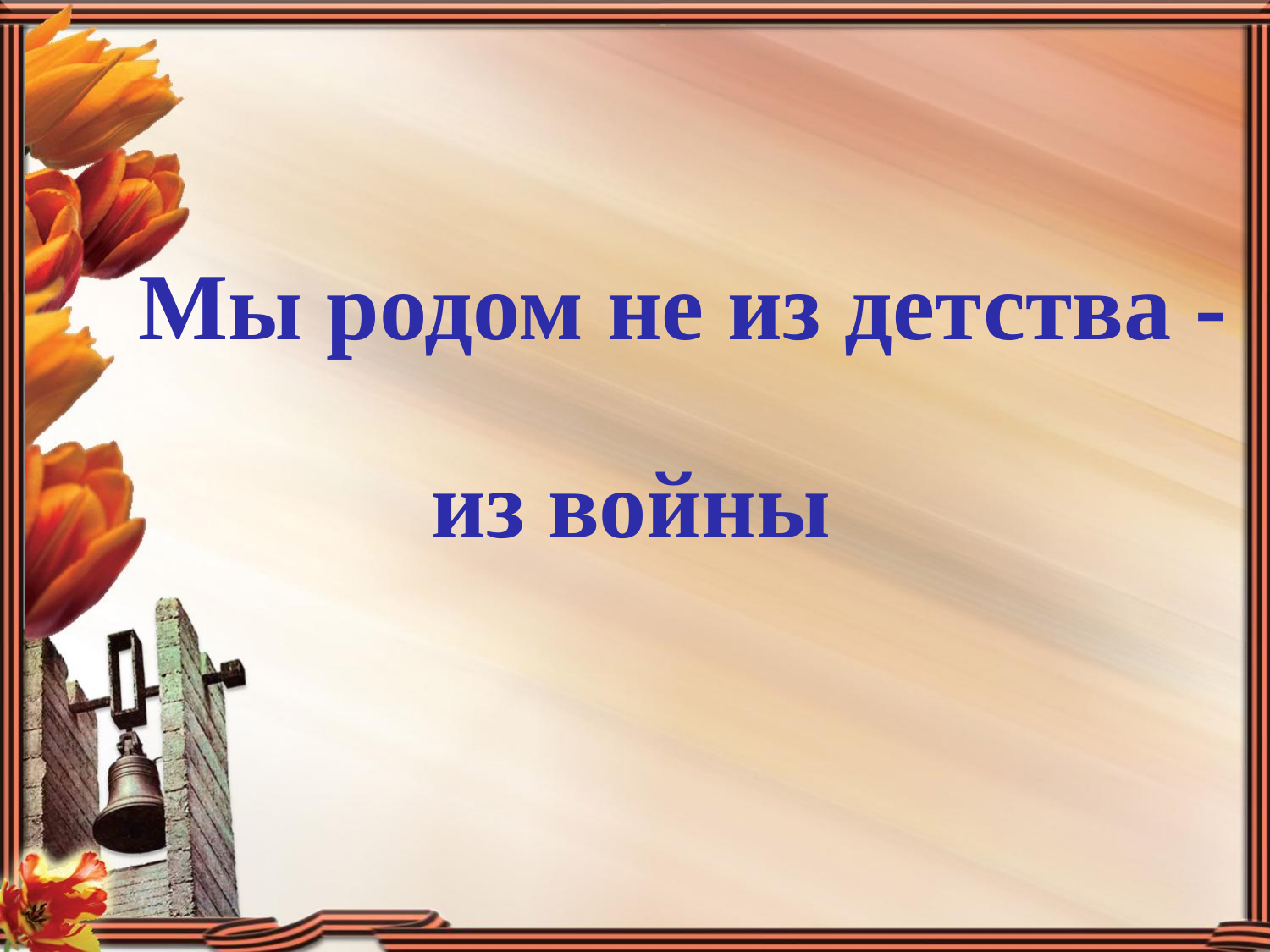

Мы родом не из детства -
из войны